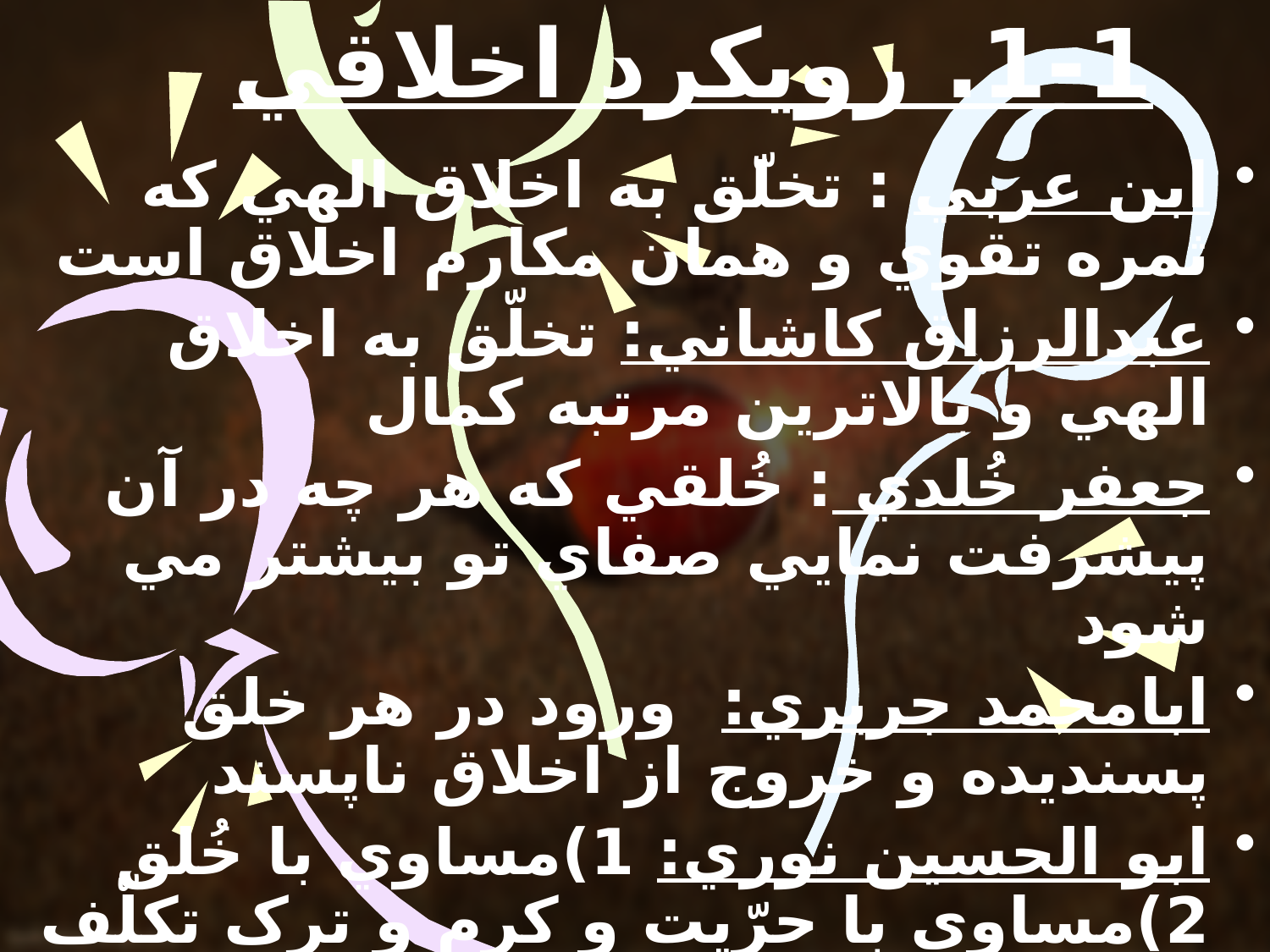

1-1. رويکرد اخلاقي
ابن عربي : تخلّق به اخلاق الهي که ثمره تقوي و همان مکارم اخلاق است
عبدالرزاق کاشاني: تخلّق به اخلاق الهي و بالاترين مرتبه کمال
جعفر خُلدي : خُلقي که هر چه در آن پيشرفت نمايي صفاي تو بيشتر مي شود
ابامحمد جريري:  ورود در هر خلق پسنديده و خروج از اخلاق ناپسند
ابو الحسين نوري: 1)مساوي با خُلق  2)مساوي با حرّيت و کرم و ترک تکلّف و سخاء
نتيجه: عرفان اخص از اخلاق است نه مساوي